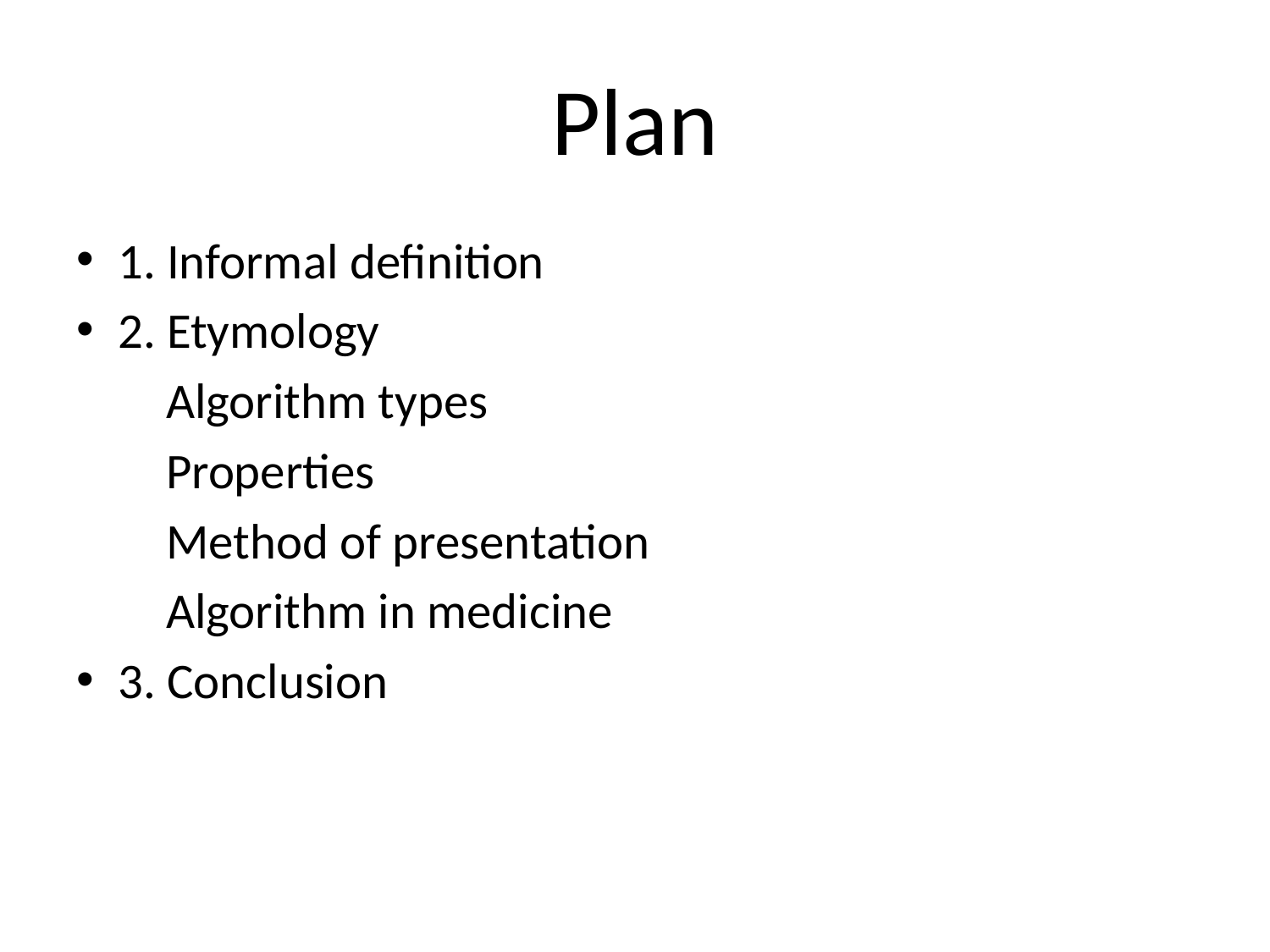

# Plan
1. Informal definition
2. Etymology
        Algorithm types
        Properties
        Method of presentation
        Algorithm in medicine
3. Conclusion